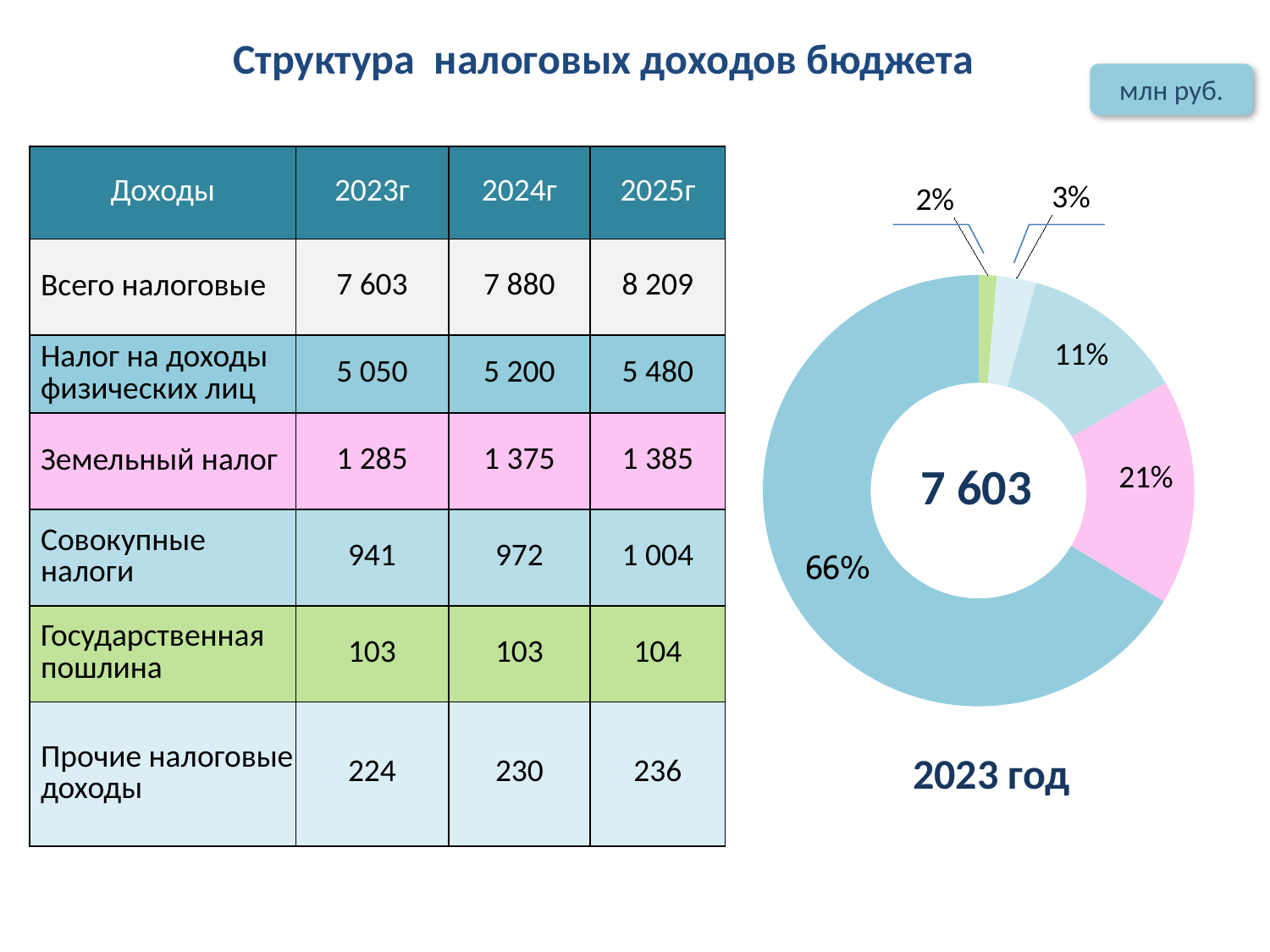

Структура  налоговых доходов бюджета
млн руб.
| Доходы | 2023г | 2024г | 2025г |
| --- | --- | --- | --- |
| Всего налоговые | 7 603 | 7 880 | 8 209 |
| Налог на доходы физических лиц | 5 050 | 5 200 | 5 480 |
| Земельный налог | 1 285 | 1 375 | 1 385 |
| Совокупные налоги | 941 | 972 | 1 004 |
| Государственная пошлина | 103 | 103 | 104 |
| Прочие налоговые доходы | 224 | 230 | 236 |

### Chart

| Category | Продажи |
|---|---|
| Госпошлина | 103.0 |
| Прочие доходы | 224.0 |
| Совокупные налоги | 941.0 |
| Земельный налог | 1285.0 |
| НДФЛ | 5050.0 |
7 603
2023 год
18